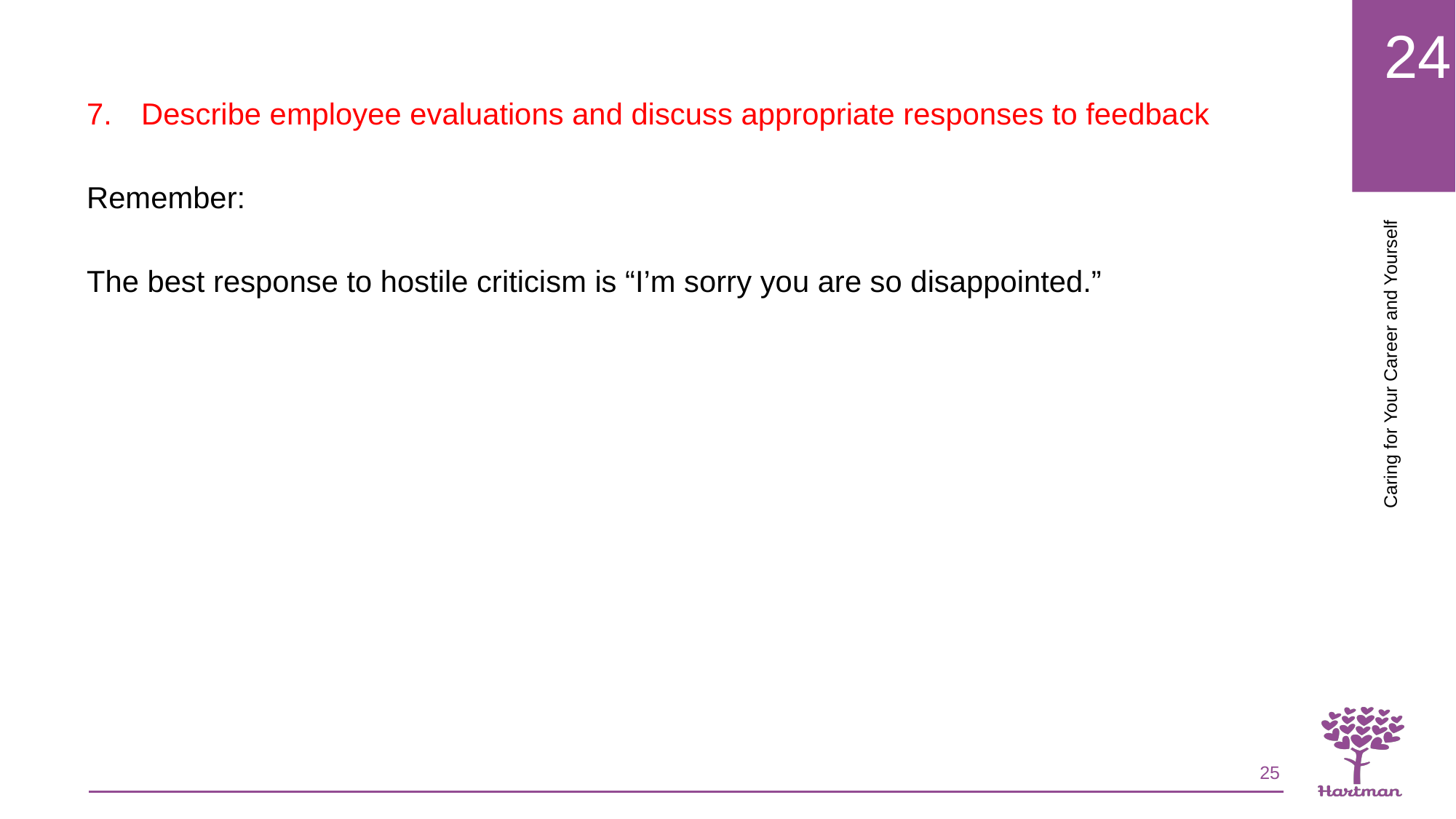

Describe employee evaluations and discuss appropriate responses to feedback

Remember:

The best response to hostile criticism is “I’m sorry you are so disappointed.”

25